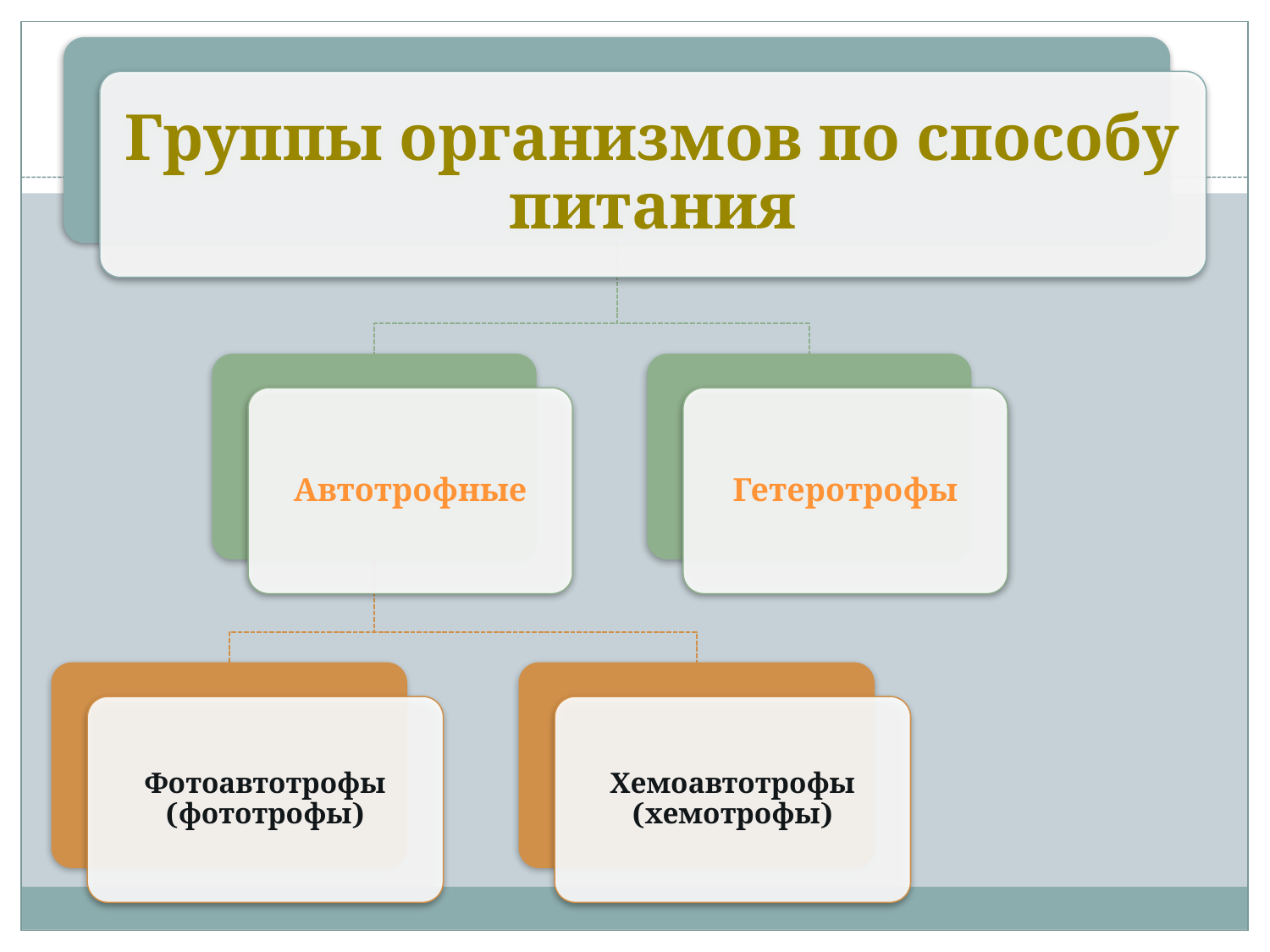

#
Группы организмов по способу питания
Автотрофные
Фотоавтотрофы (фототрофы)
Хемоавтотрофы (хемотрофы)
Гетеротрофы